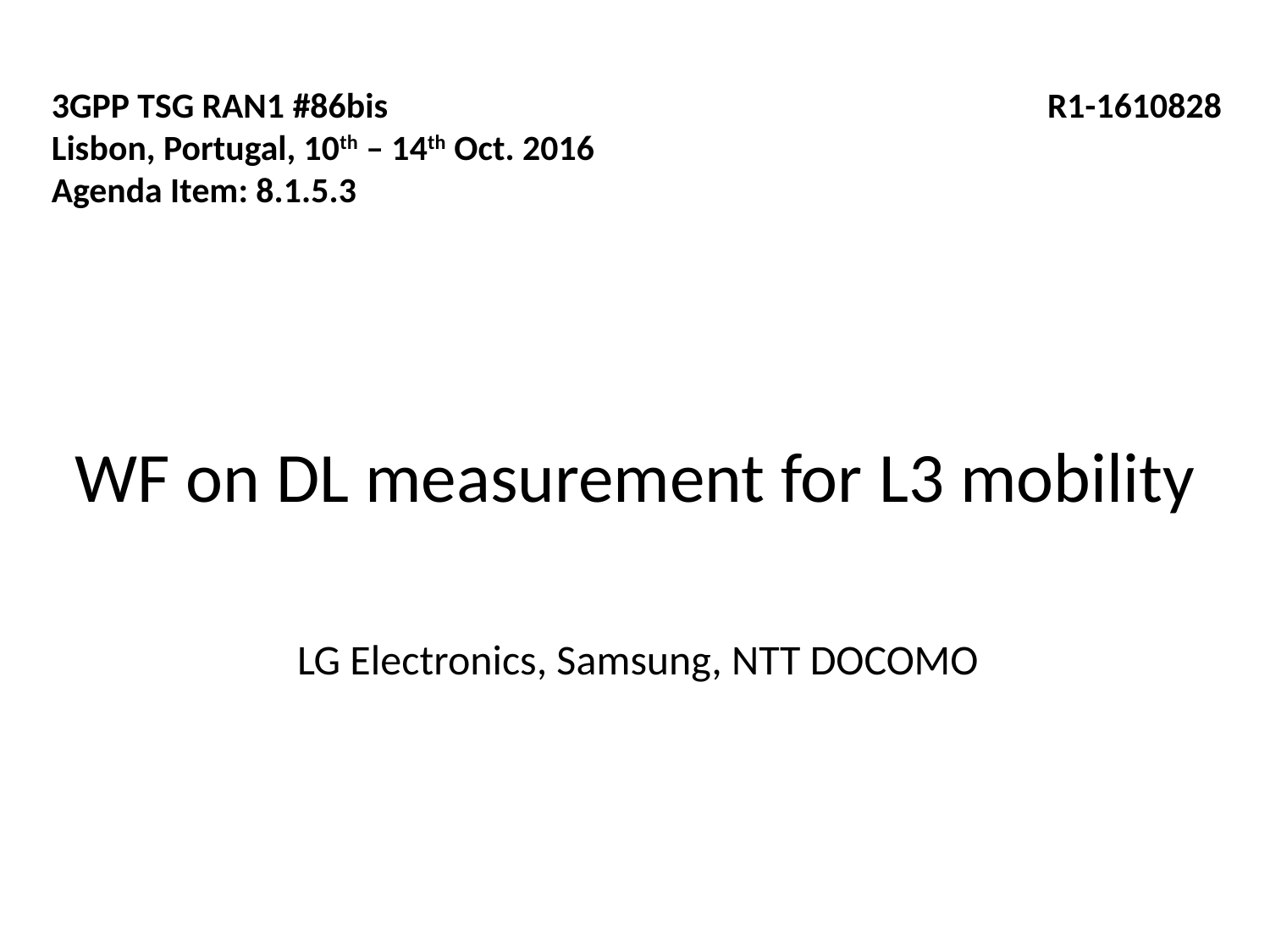

3GPP TSG RAN1 #86bis
Lisbon, Portugal, 10th – 14th Oct. 2016
Agenda Item: 8.1.5.3
R1-1610828
WF on DL measurement for L3 mobility
LG Electronics, Samsung, NTT DOCOMO